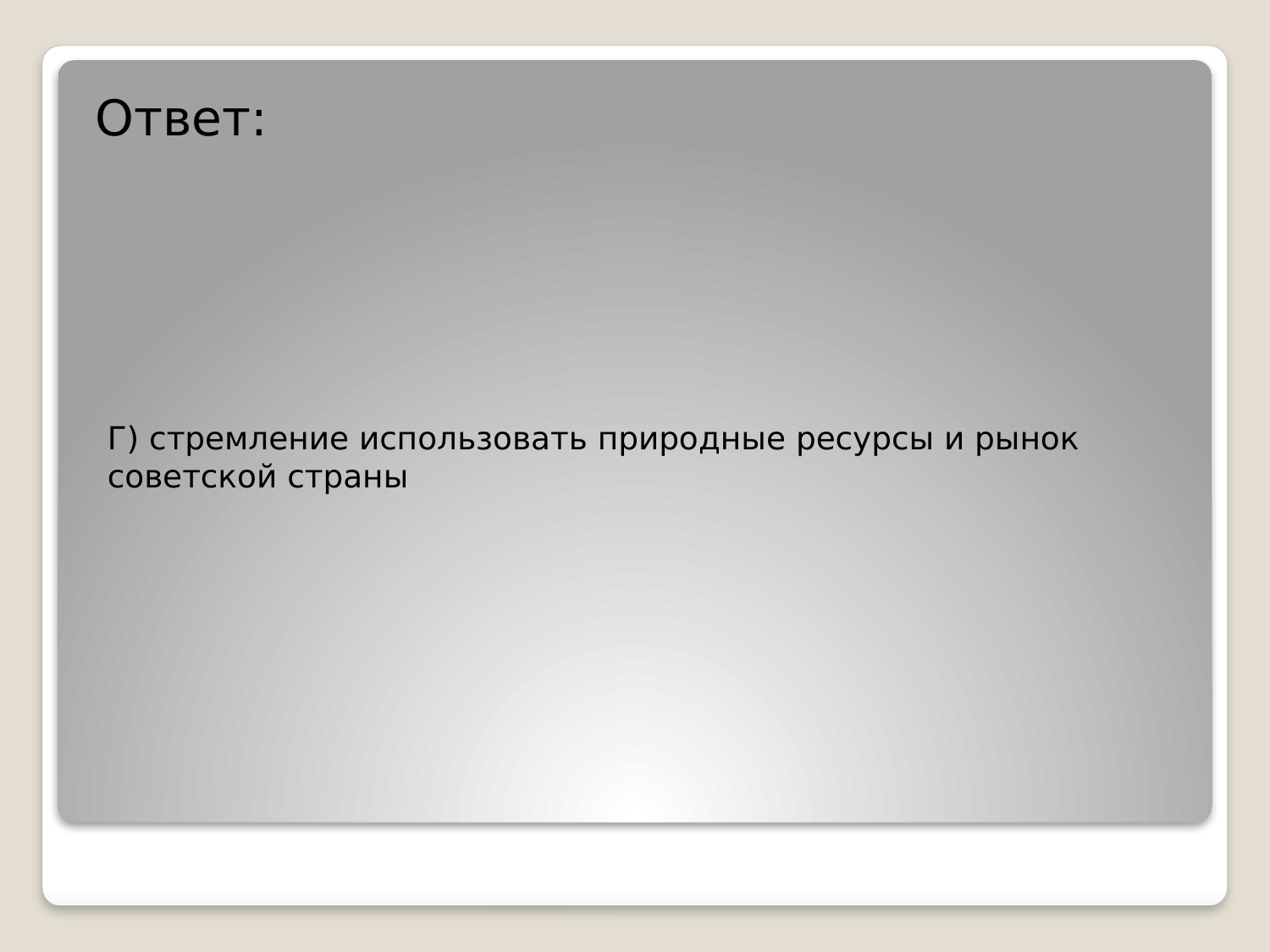

Ответ:

Г) стремление использовать природные ресурсы и рынок советской страны
#